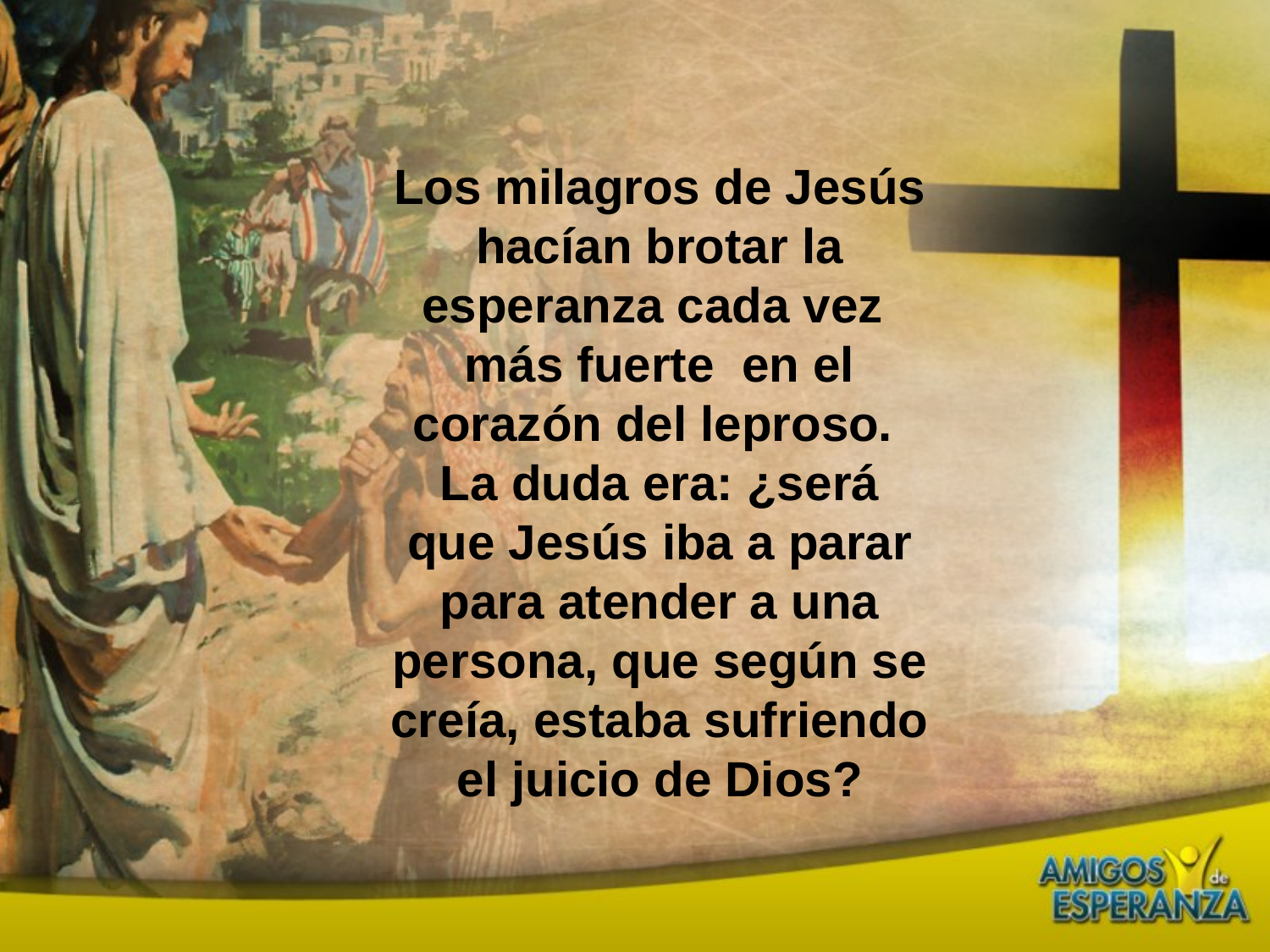

Los milagros de Jesús hacían brotar la esperanza cada vez  más fuerte  en el corazón del leproso.
La duda era: ¿será que Jesús iba a parar para atender a una persona, que según se creía, estaba sufriendo el juicio de Dios?